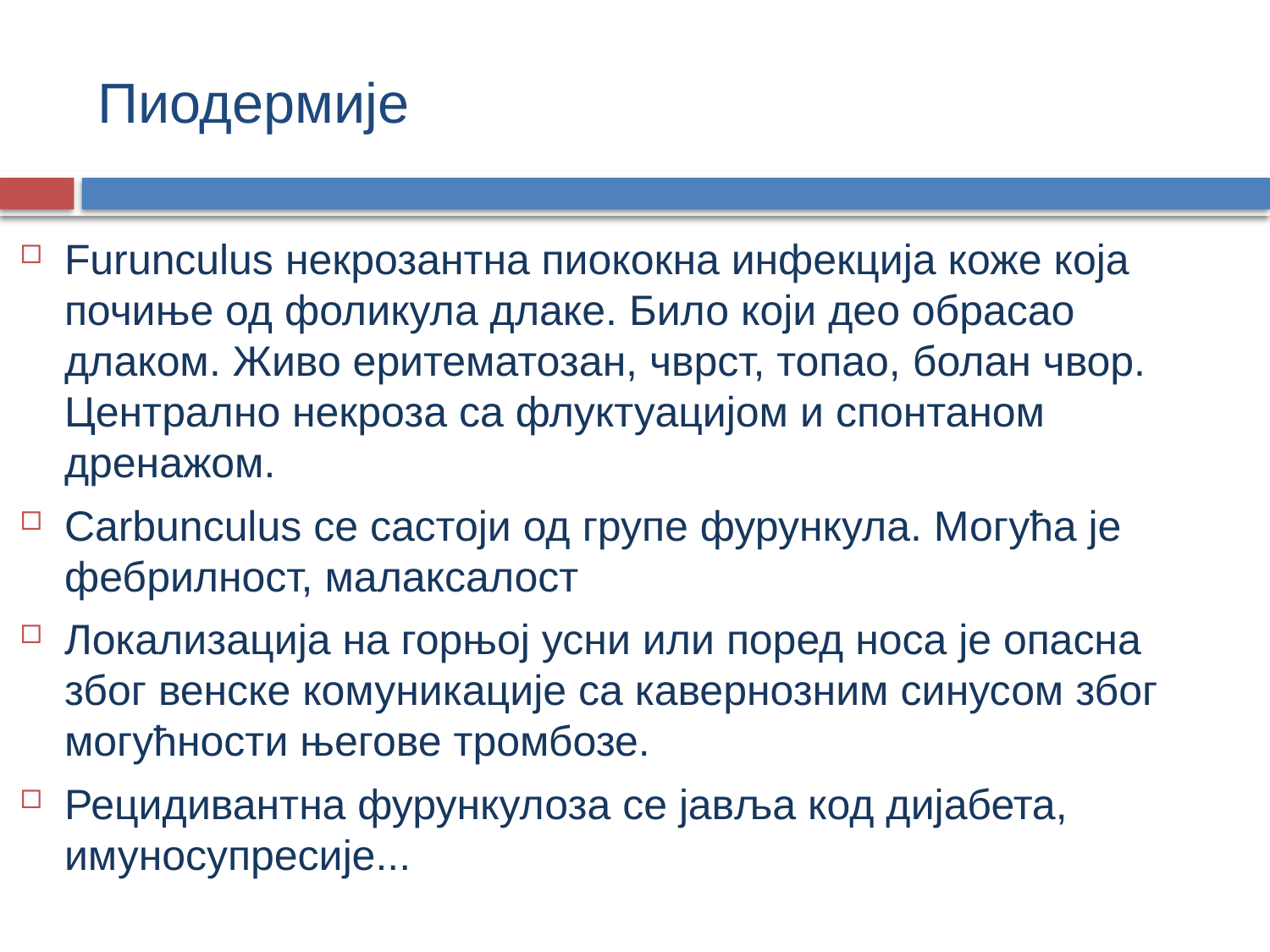

# Пиодермије
Furunculus некрозантна пиококна инфекција коже која почиње од фоликула длаке. Било који део обрасао длаком. Живо еритематозан, чврст, топао, болан чвор. Централно некроза са флуктуацијом и спонтаном дренажом.
Carbunculus се састоји од групе фурункула. Могућа је фебрилност, малаксалост
Локализација на горњој усни или поред носа је опасна због венске комуникације са кавернозним синусом због могућности његове тромбозе.
Рецидивантна фурункулоза се јавља код дијабета, имуносупресије...